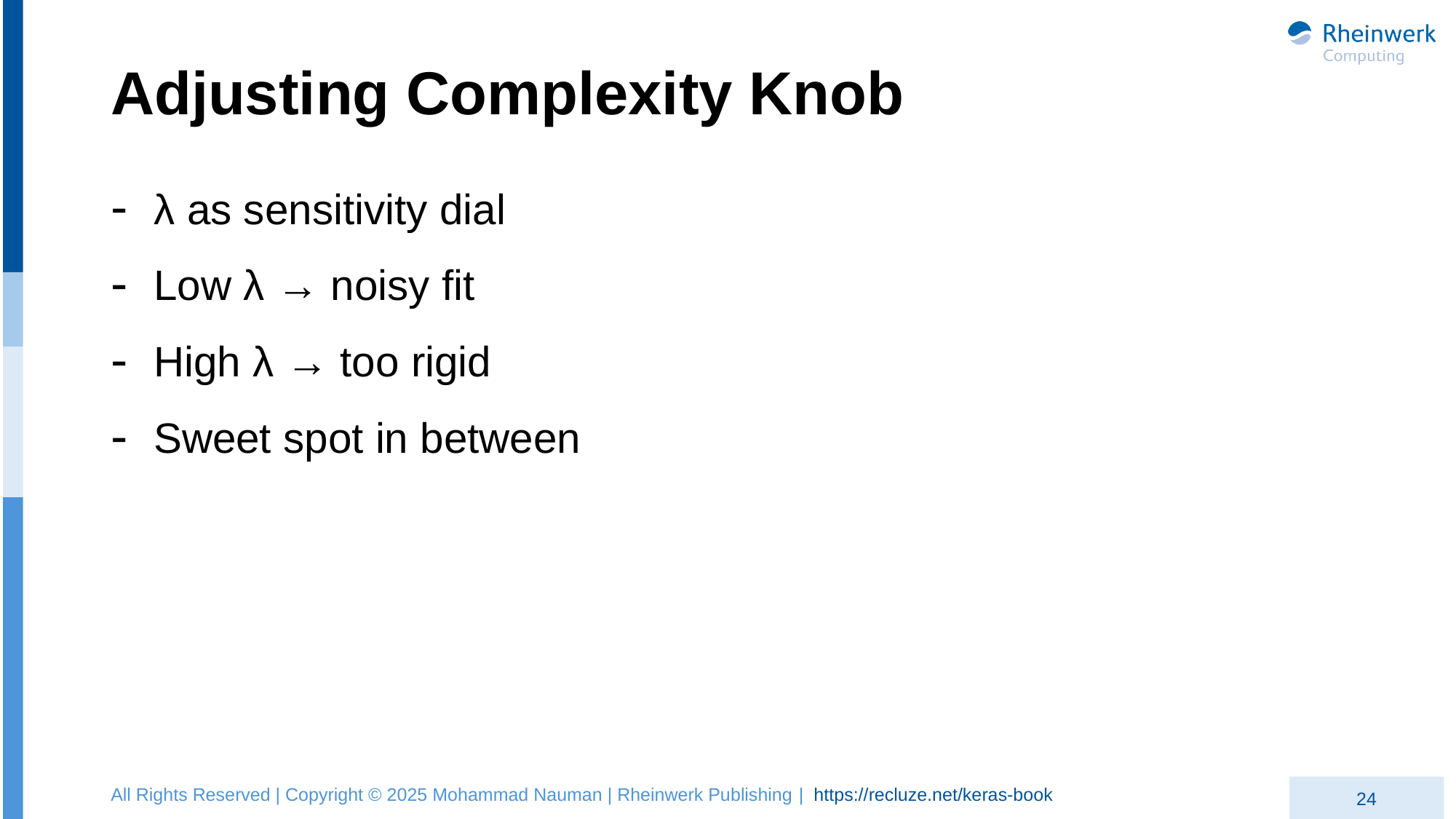

# Adjusting Complexity Knob
λ as sensitivity dial
Low λ → noisy fit
High λ → too rigid
Sweet spot in between